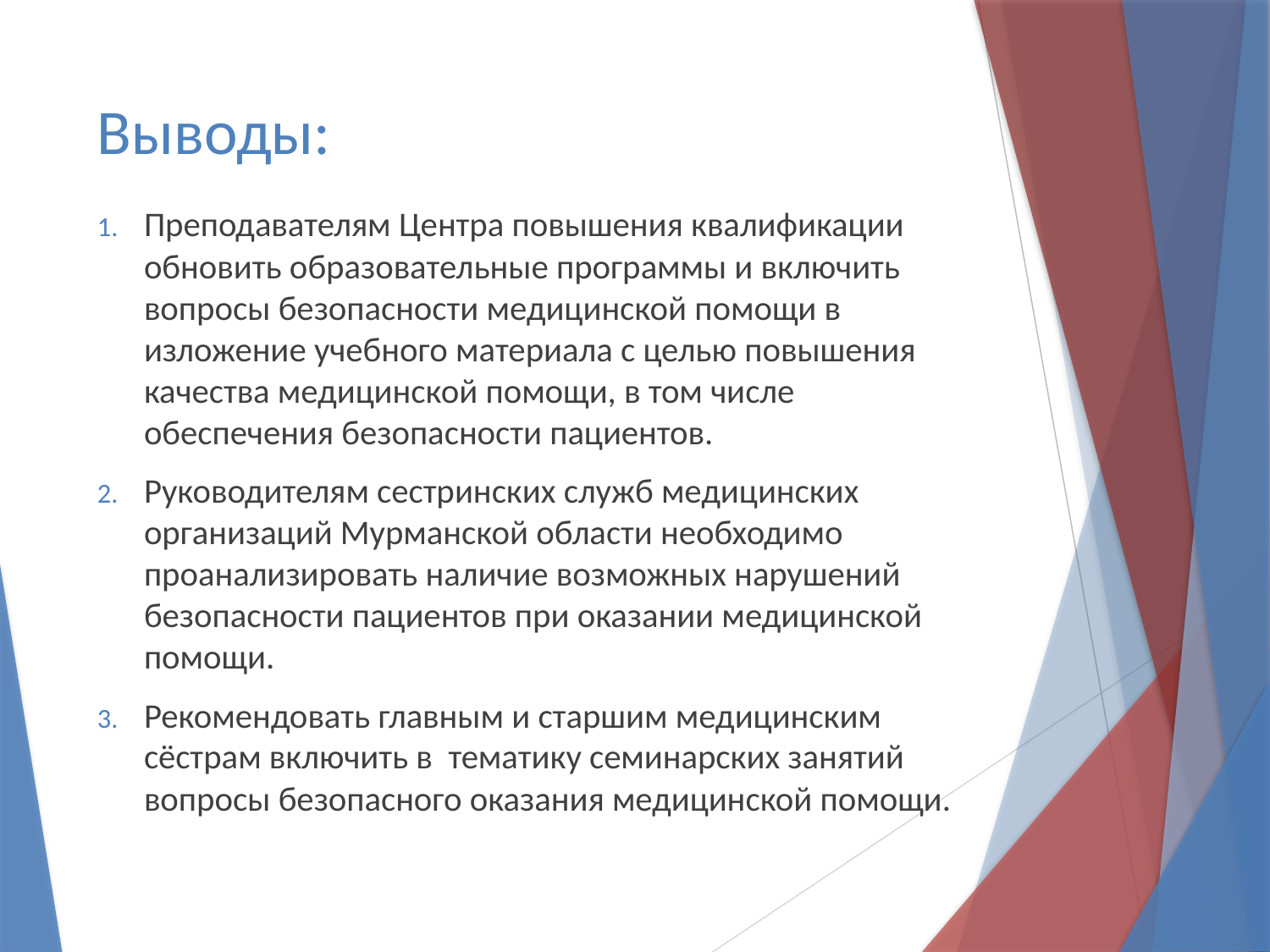

# Выводы:
Преподавателям Центра повышения квалификации обновить образовательные программы и включить вопросы безопасности медицинской помощи в изложение учебного материала с целью повышения качества медицинской помощи, в том числе обеспечения безопасности пациентов.
Руководителям сестринских служб медицинских организаций Мурманской области необходимо проанализировать наличие возможных нарушений безопасности пациентов при оказании медицинской помощи.
Рекомендовать главным и старшим медицинским сёстрам включить в  тематику семинарских занятий вопросы безопасного оказания медицинской помощи.